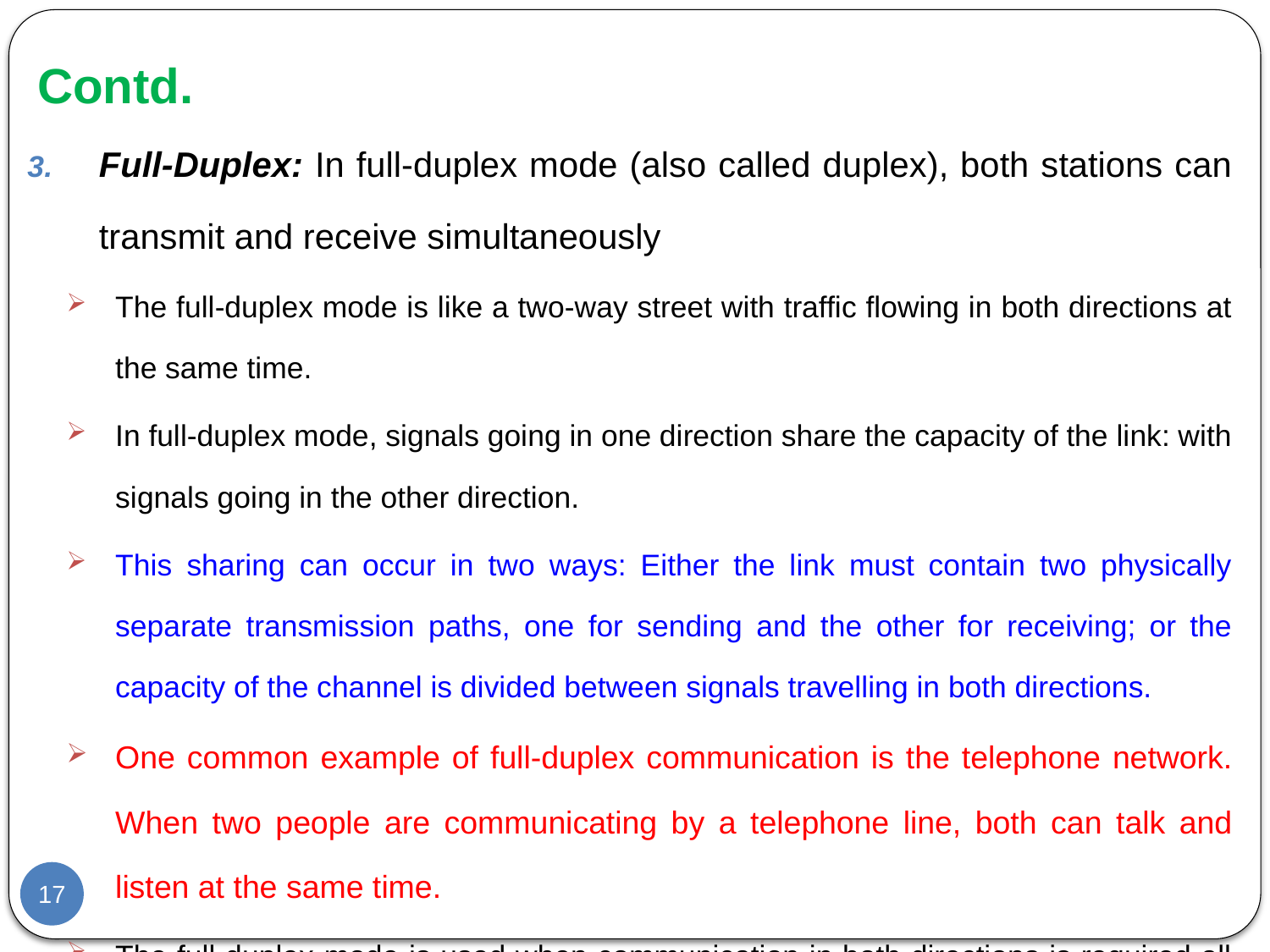

Contd.
Full-Duplex: In full-duplex mode (also called duplex), both stations can transmit and receive simultaneously
The full-duplex mode is like a two-way street with traffic flowing in both directions at the same time.
In full-duplex mode, signals going in one direction share the capacity of the link: with signals going in the other direction.
This sharing can occur in two ways: Either the link must contain two physically separate transmission paths, one for sending and the other for receiving; or the capacity of the channel is divided between signals travelling in both directions.
One common example of full-duplex communication is the telephone network. When two people are communicating by a telephone line, both can talk and listen at the same time.
The full-duplex mode is used when communication in both directions is required all the time.
The capacity of the channel, however, must be divided between the two directions.
17